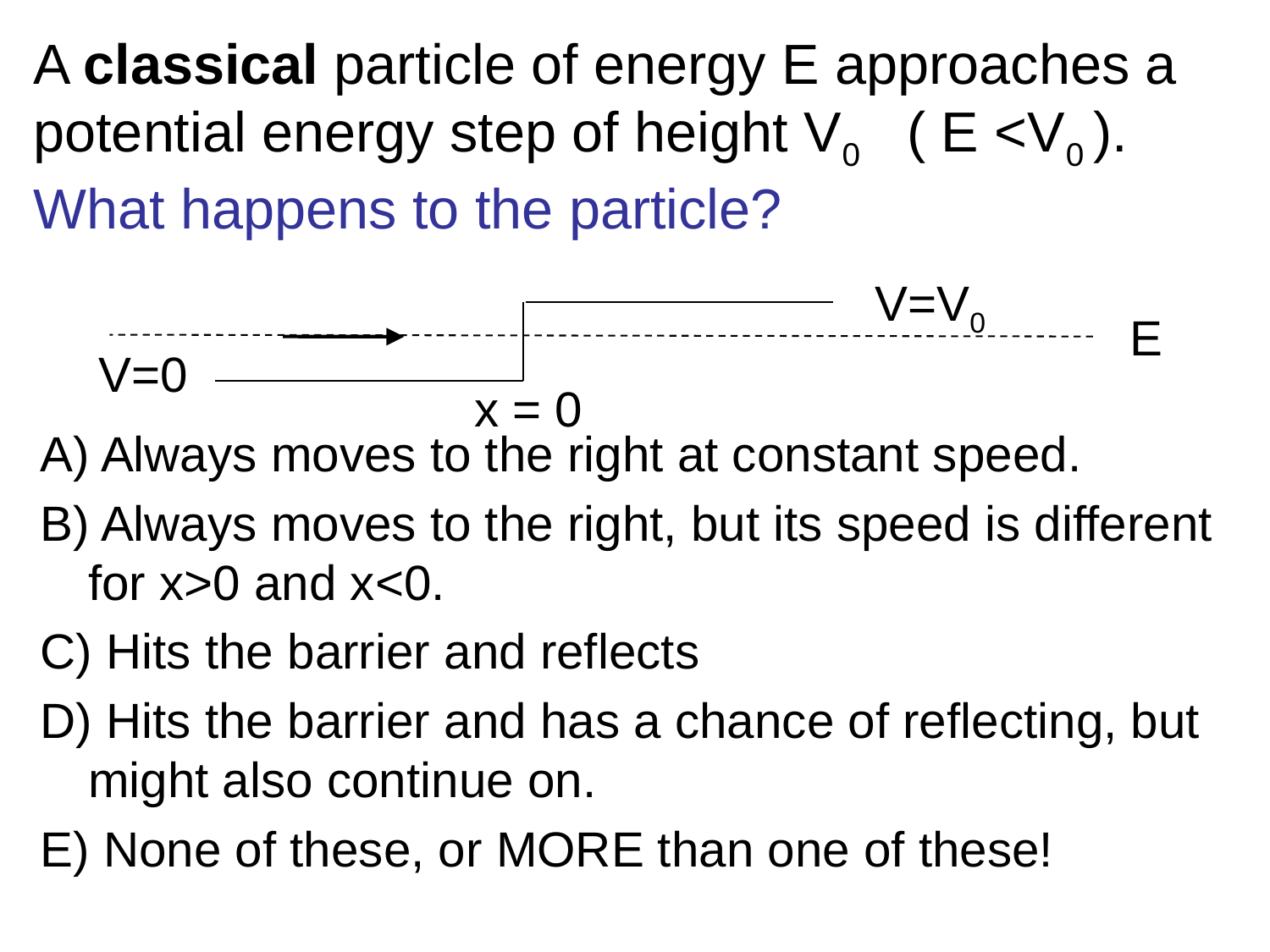

A classical particle of energy E approaches a potential energy step of height V0   ( E <V0 ).  What happens to the particle?
V=V0
E
V=0
x = 0
A) Always moves to the right at constant speed.
B) Always moves to the right, but its speed is different for x>0 and x<0.
C) Hits the barrier and reflects
D) Hits the barrier and has a chance of reflecting, but might also continue on.
E) None of these, or MORE than one of these!